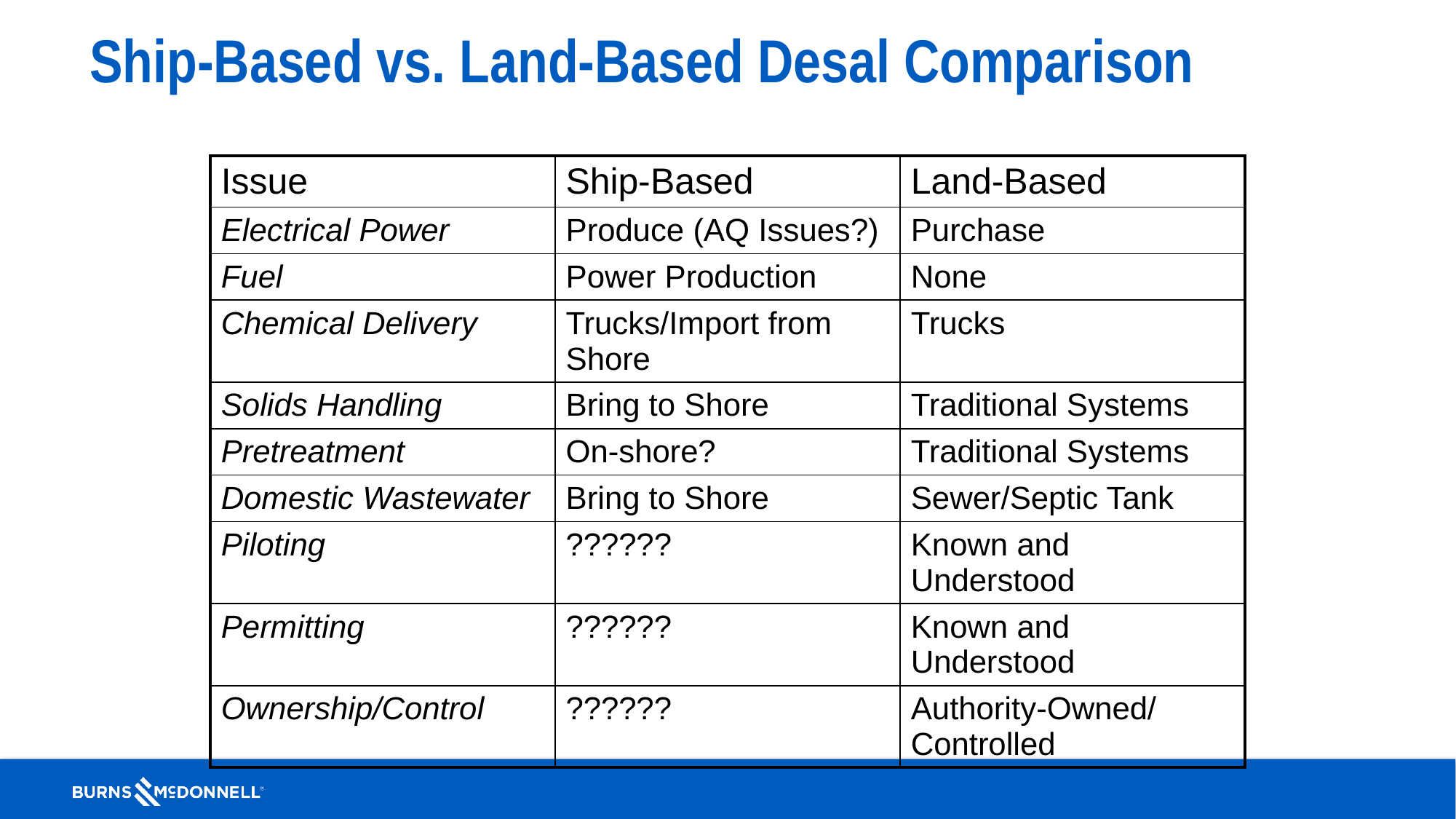

# Ship-Based vs. Land-Based Desal Comparison
| Issue | Ship-Based | Land-Based |
| --- | --- | --- |
| Electrical Power | Produce (AQ Issues?) | Purchase |
| Fuel | Power Production | None |
| Chemical Delivery | Trucks/Import from Shore | Trucks |
| Solids Handling | Bring to Shore | Traditional Systems |
| Pretreatment | On-shore? | Traditional Systems |
| Domestic Wastewater | Bring to Shore | Sewer/Septic Tank |
| Piloting | ?????? | Known and Understood |
| Permitting | ?????? | Known and Understood |
| Ownership/Control | ?????? | Authority-Owned/Controlled |